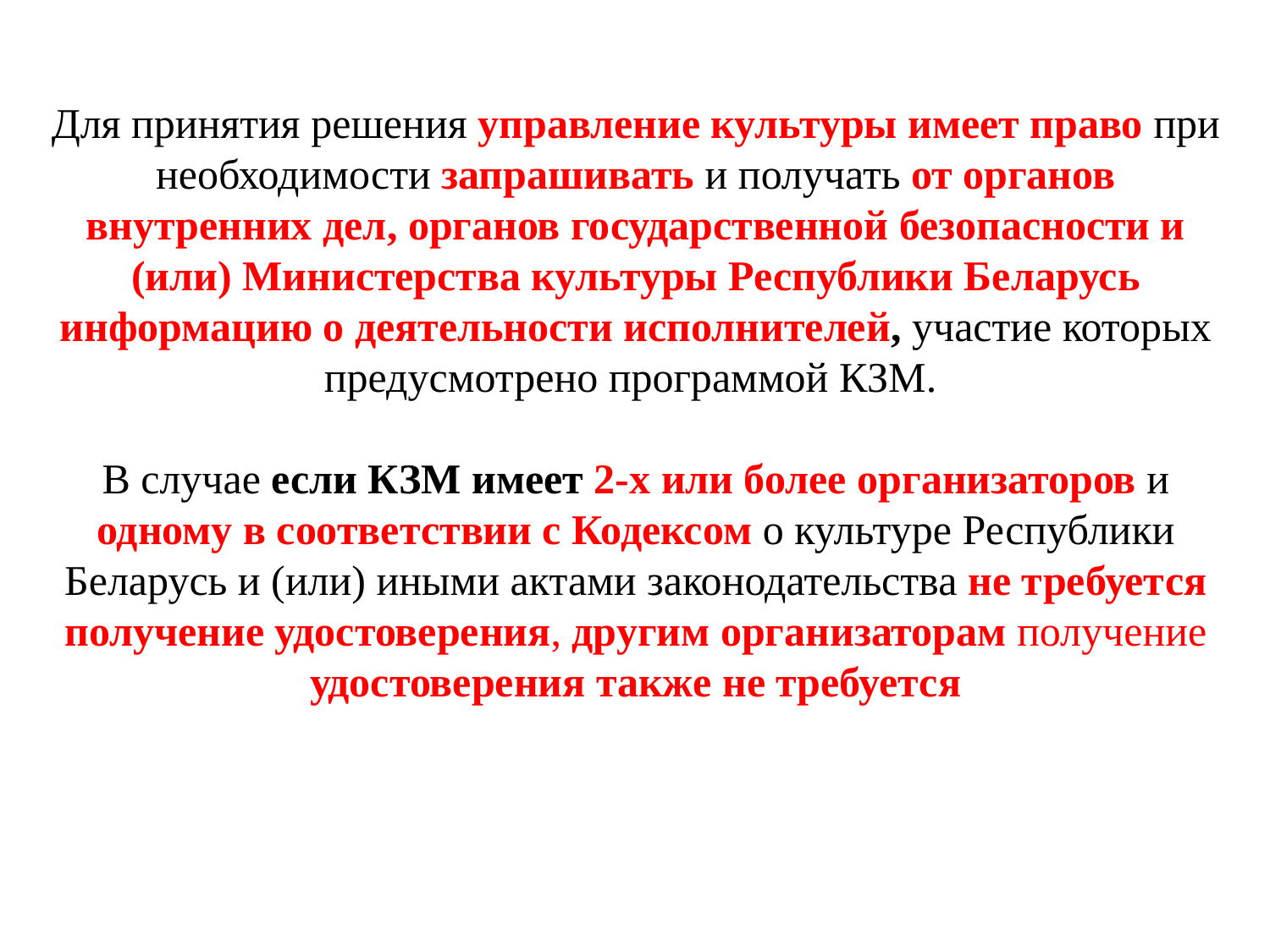

Для принятия решения управление культуры имеет право при необходимости запрашивать и получать от органов внутренних дел, органов государственной безопасности и (или) Министерства культуры Республики Беларусь информацию о деятельности исполнителей, участие которых предусмотрено программой КЗМ.

В случае если КЗМ имеет 2-х или более организаторов и одному в соответствии с Кодексом о культуре Республики Беларусь и (или) иными актами законодательства не требуется получение удостоверения, другим организаторам получение удостоверения также не требуется